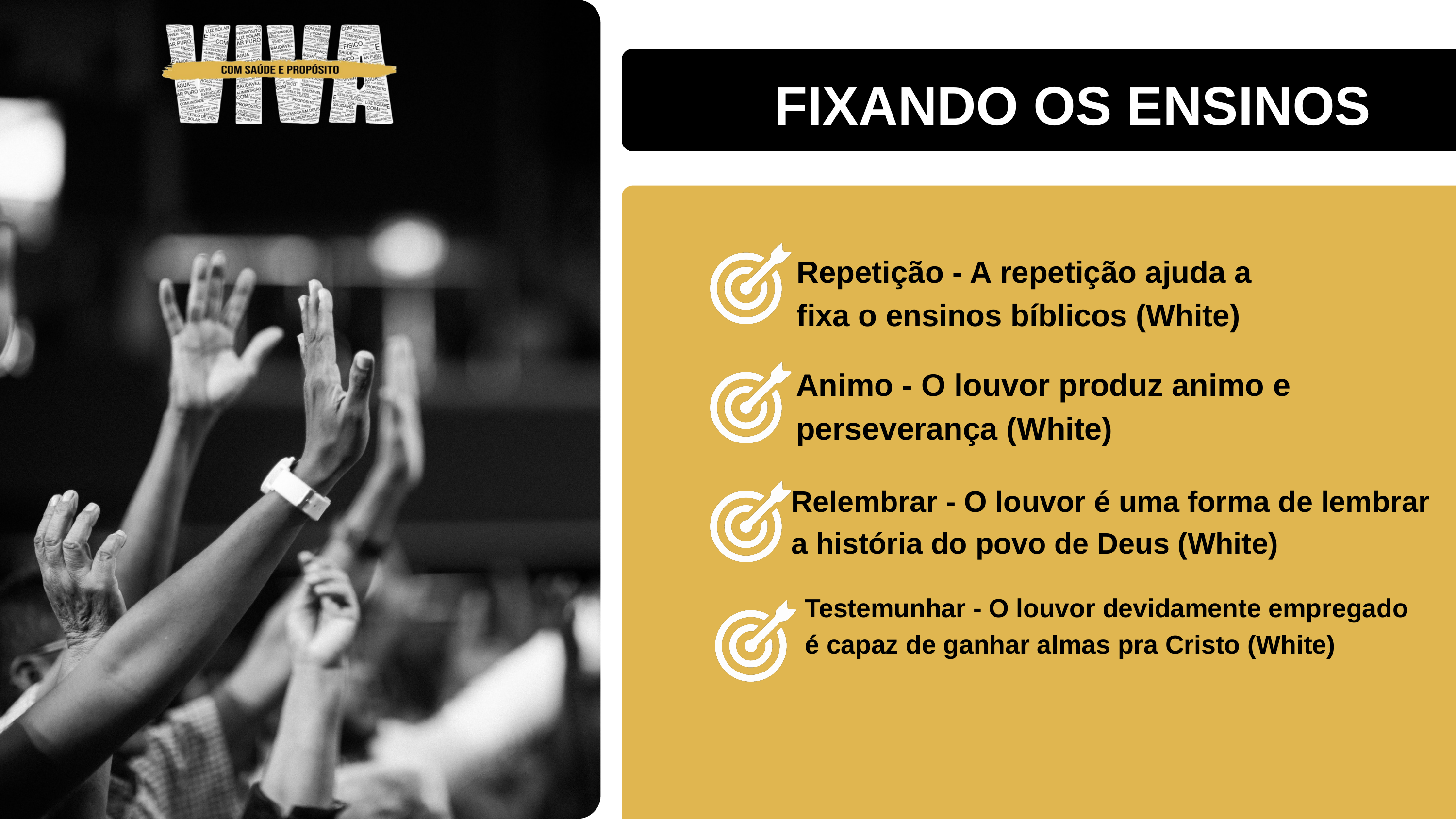

FIXANDO OS ENSINOS

Repetição - A repetição ajuda a fixa o ensinos bíblicos (White)
Animo - O louvor produz animo e perseverança (White)

Relembrar - O louvor é uma forma de lembrar a história do povo de Deus (White)

Testemunhar - O louvor devidamente empregado é capaz de ganhar almas pra Cristo (White)